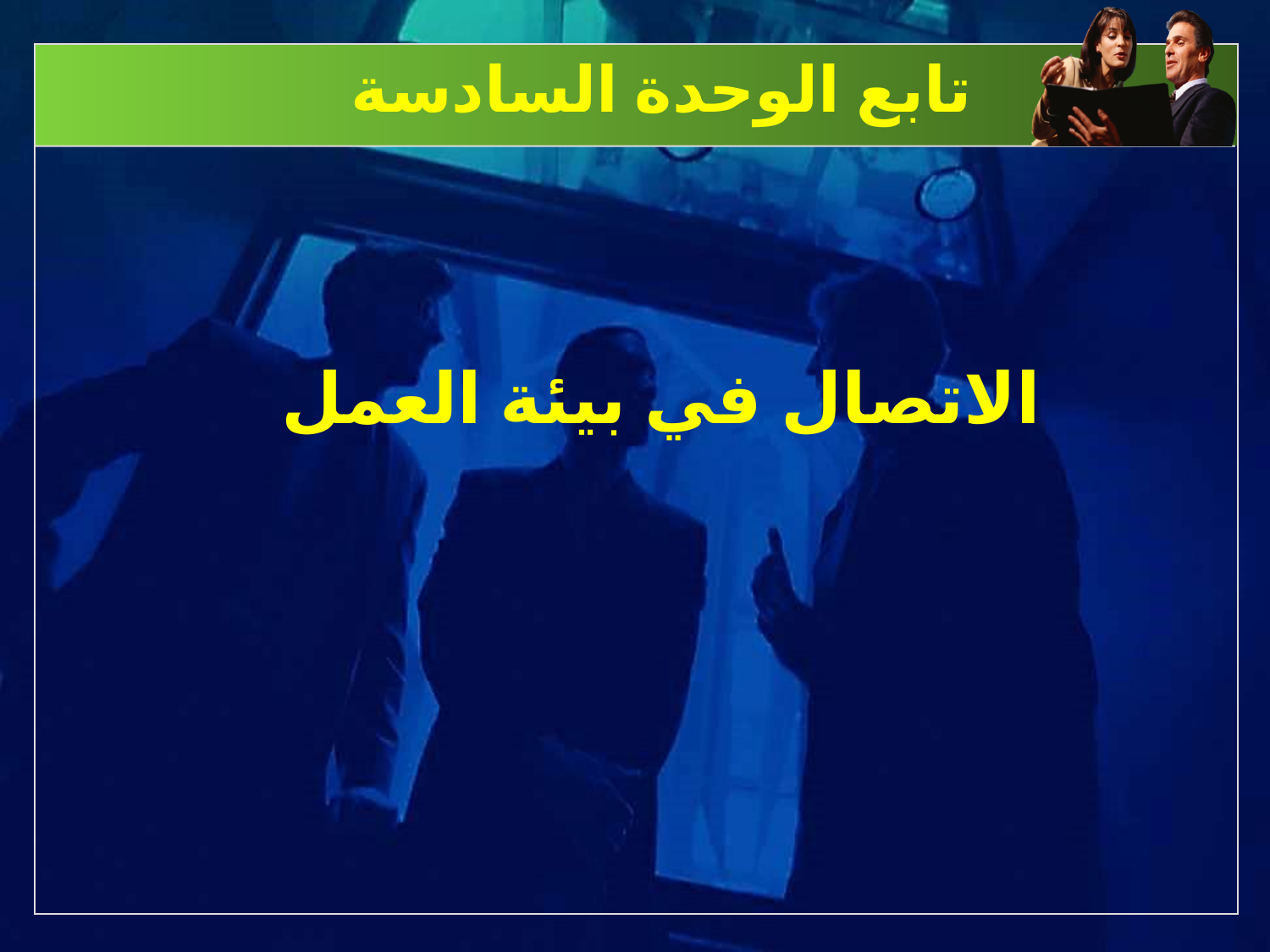

# تابع الوحدة السادسة الاتصال في بيئة العمل